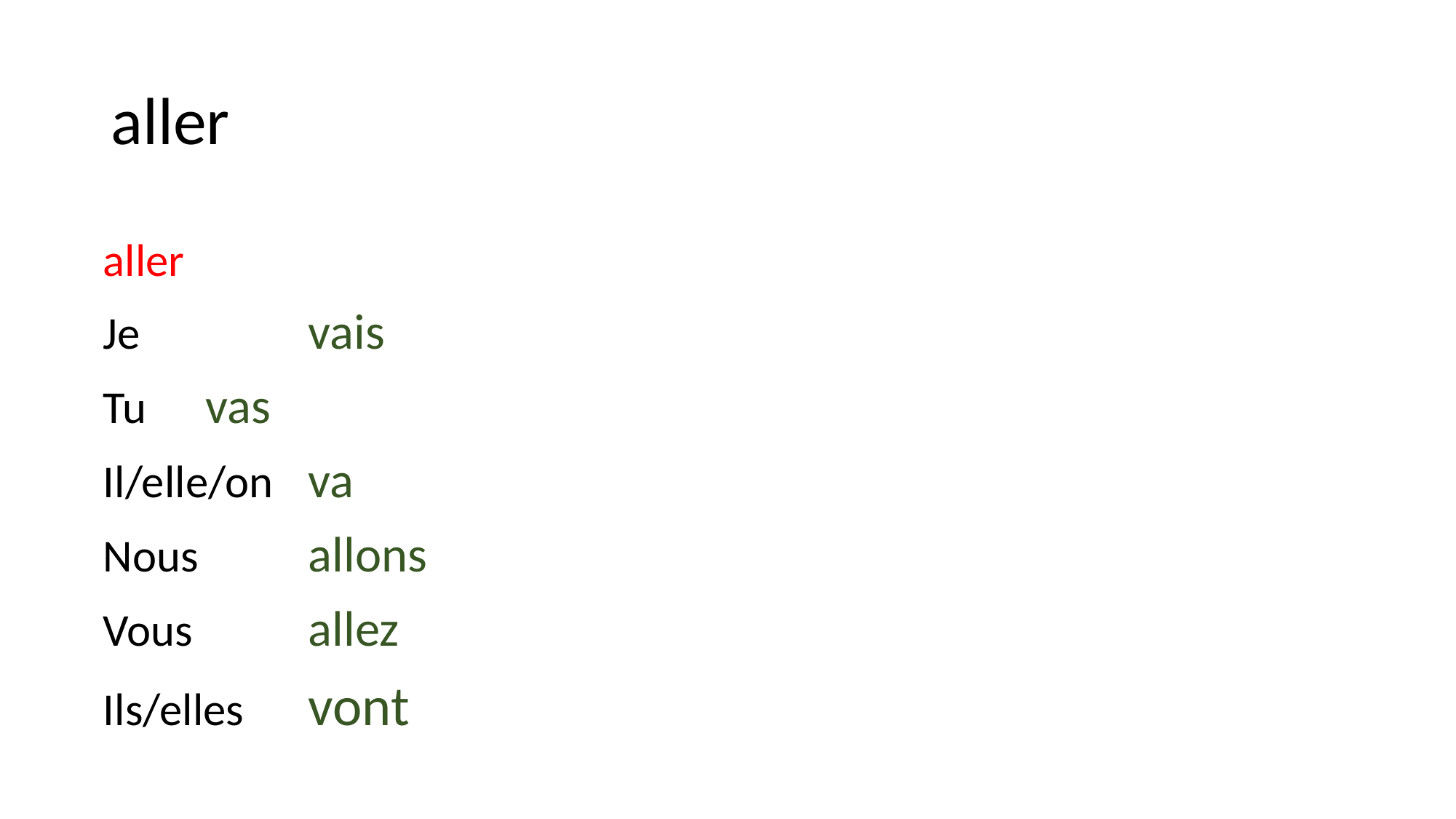

# aller
aller
Je 	 		vais
Tu  			vas
Il/elle/on  		va
Nous  		allons
Vous  		allez
Ils/elles  		vont